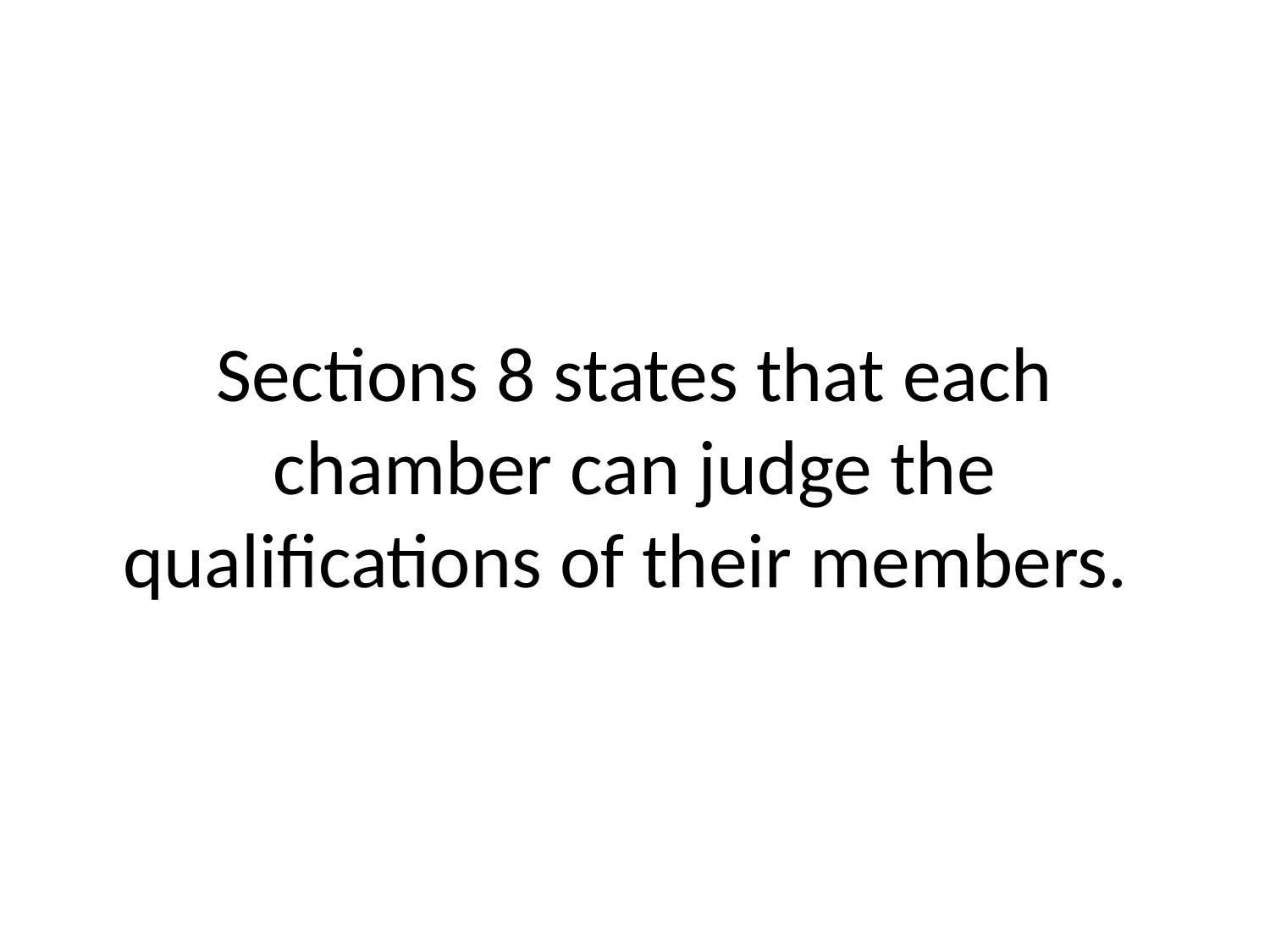

# Sections 8 states that each chamber can judge the qualifications of their members.